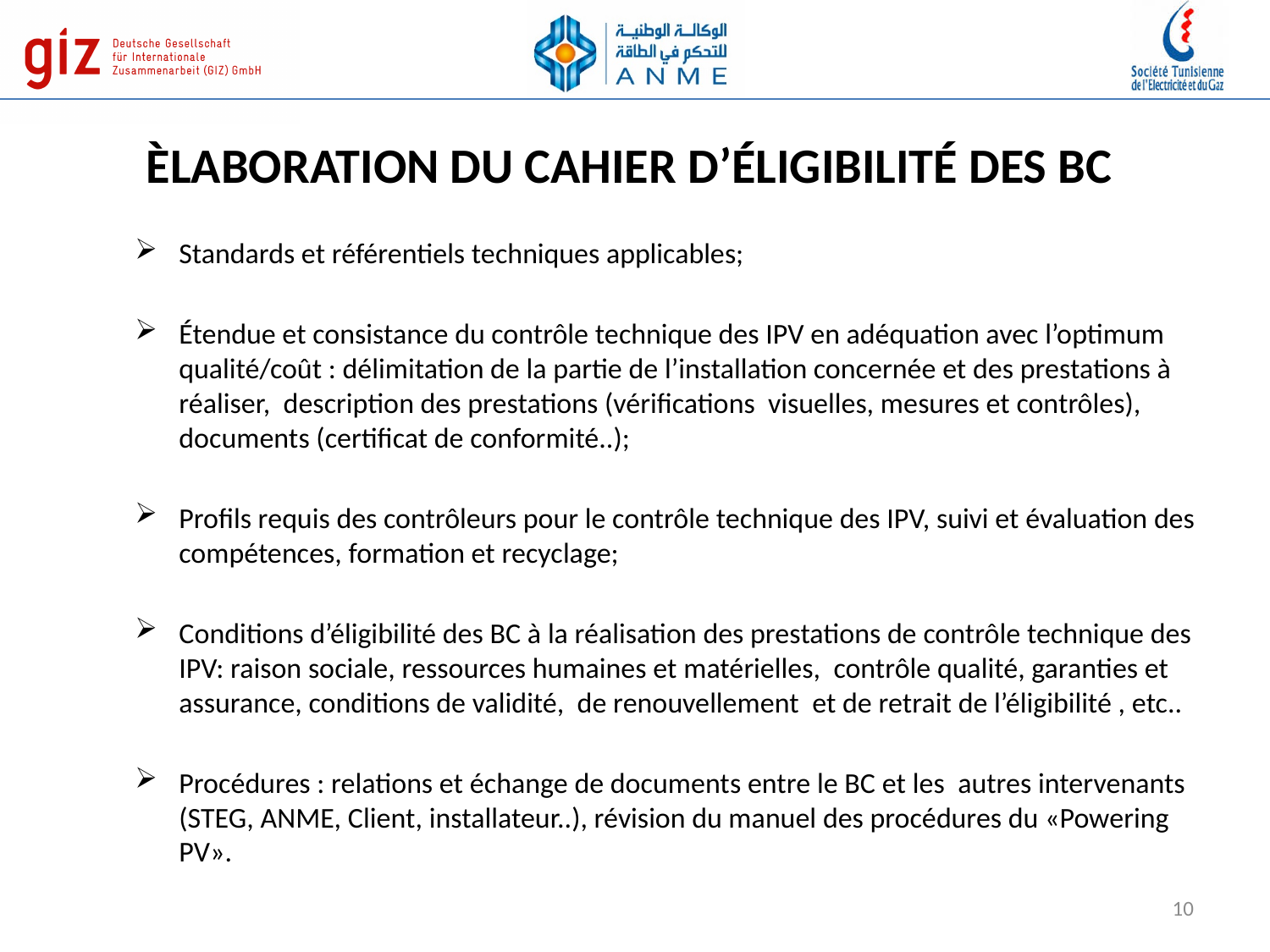

ÈLABORATION DU CAHIER D’ÉLIGIBILITÉ DES BC

Standards et référentiels techniques applicables;

Étendue et consistance du contrôle technique des IPV en adéquation avec l’optimum qualité/coût : délimitation de la partie de l’installation concernée et des prestations à réaliser,  description des prestations (vérifications  visuelles, mesures et contrôles), documents (certificat de conformité..);

Profils requis des contrôleurs pour le contrôle technique des IPV, suivi et évaluation des compétences, formation et recyclage;

Conditions d’éligibilité des BC à la réalisation des prestations de contrôle technique des IPV: raison sociale, ressources humaines et matérielles,  contrôle qualité, garanties et assurance, conditions de validité,  de renouvellement  et de retrait de l’éligibilité , etc..

Procédures : relations et échange de documents entre le BC et les  autres intervenants  (STEG, ANME, Client, installateur..), révision du manuel des procédures du «Powering PV».

10